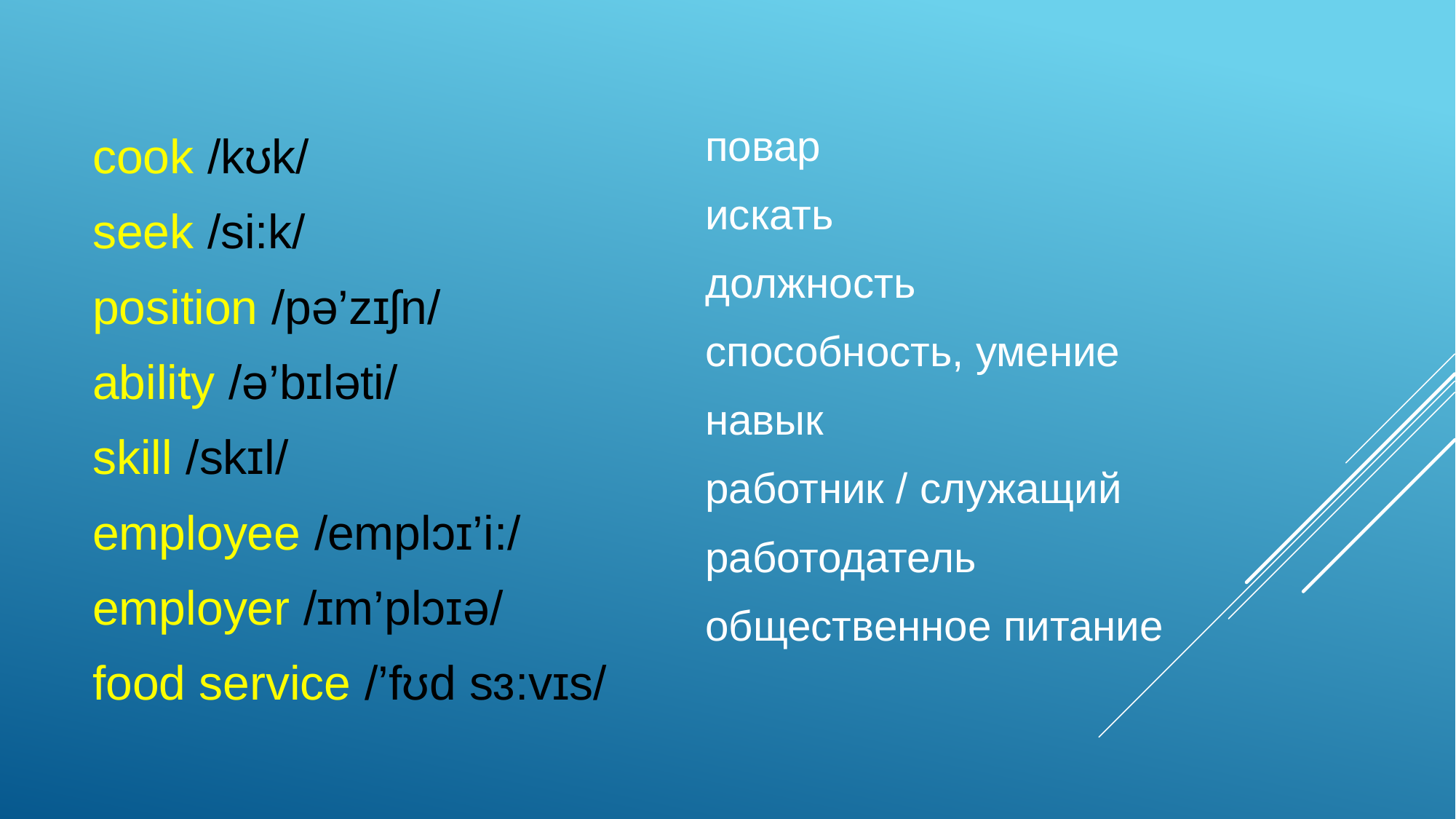

cook /kʊk/
seek /si:k/
position /pə’zɪʃn/
ability /ə’bɪləti/
skill /skɪl/
employee /emplɔɪ’i:/
employer /ɪm’plɔɪə/
food service /’fʊd sɜ:vɪs/

повар
искать
должность
способность, умение
навык
работник / служащий
работодатель
общественное питание
#